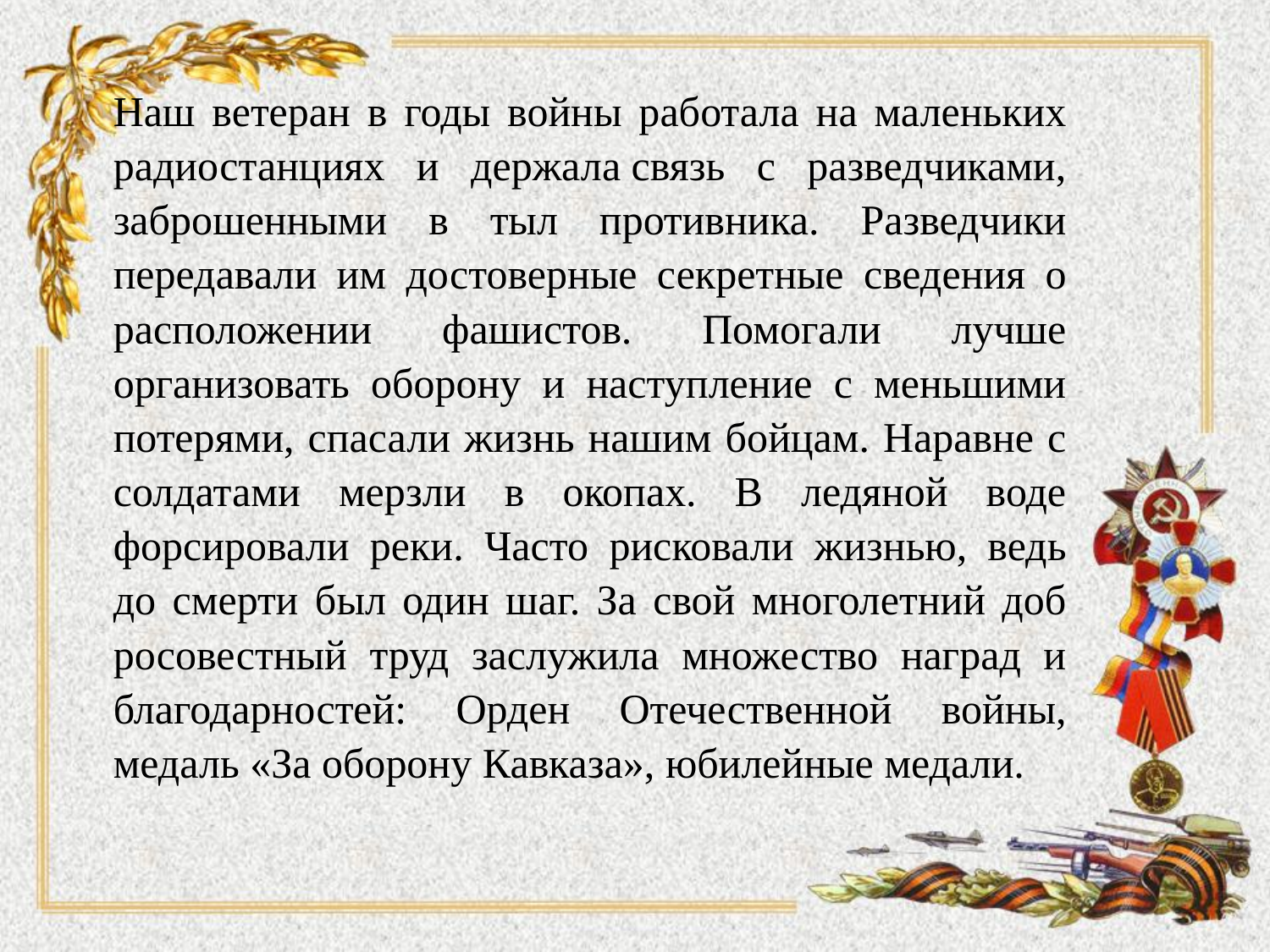

Наш ветеран в годы войны работала на маленьких радиостанциях и держала связь с разведчиками, заброшенными в тыл противника. Разведчики передавали им достоверные секретные сведения о расположении фашистов. Помогали лучше организовать оборону и наступление с меньшими потерями, спасали жизнь нашим бойцам. Наравне с солдатами мерзли в окопах. В ледяной воде форсировали реки. Часто рисковали жизнью, ведь до смерти был один шаг. За свой многолетний доб­росовестный труд заслужила множество наград и благодарностей: Орден Отечественной войны, медаль «За оборону Кавказа», юбилейные медали.